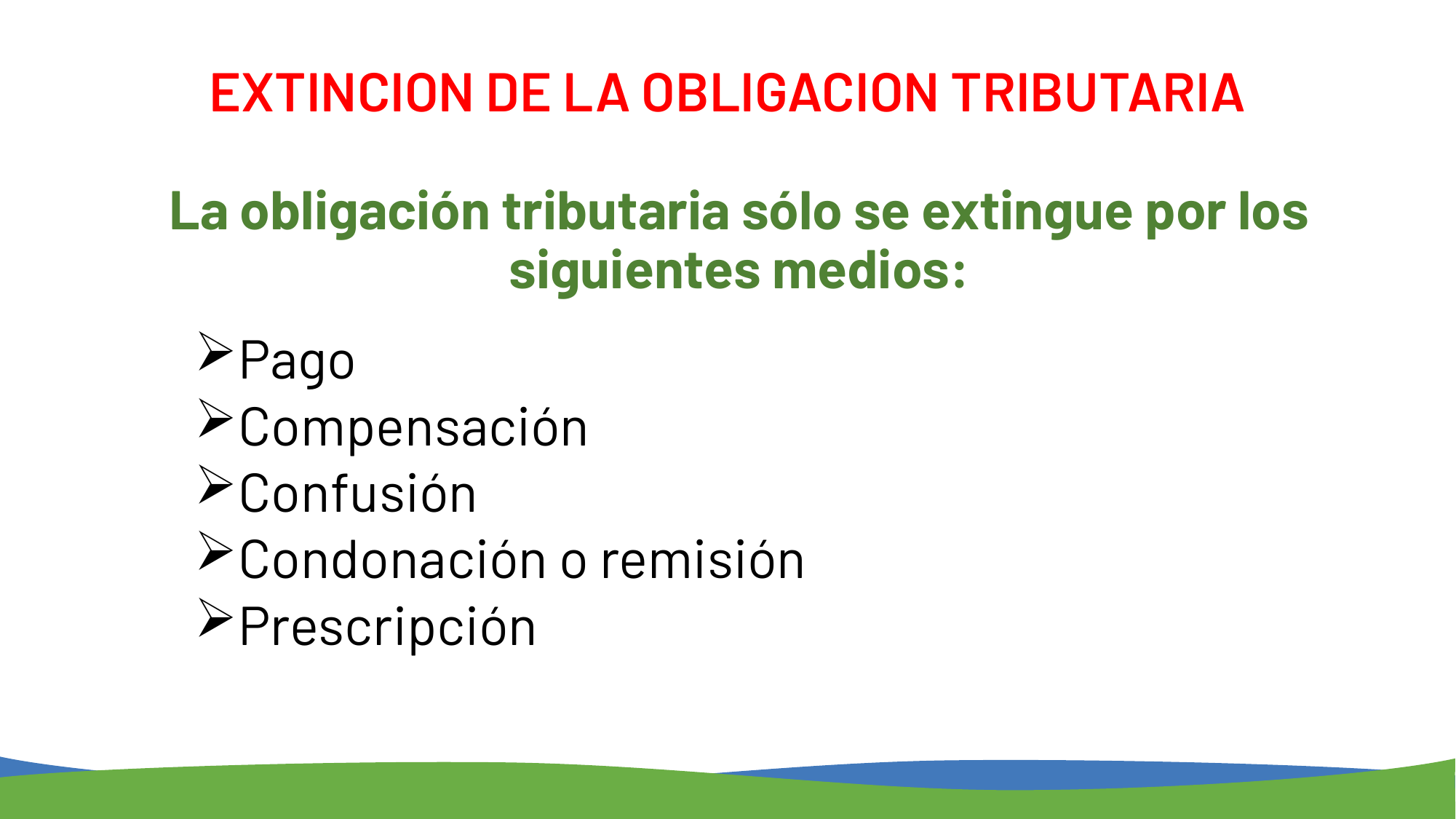

# EXTINCION DE LA OBLIGACION TRIBUTARIA
	La obligación tributaria sólo se extingue por los siguientes medios:

Pago
Compensación
Confusión
Condonación o remisión
Prescripción